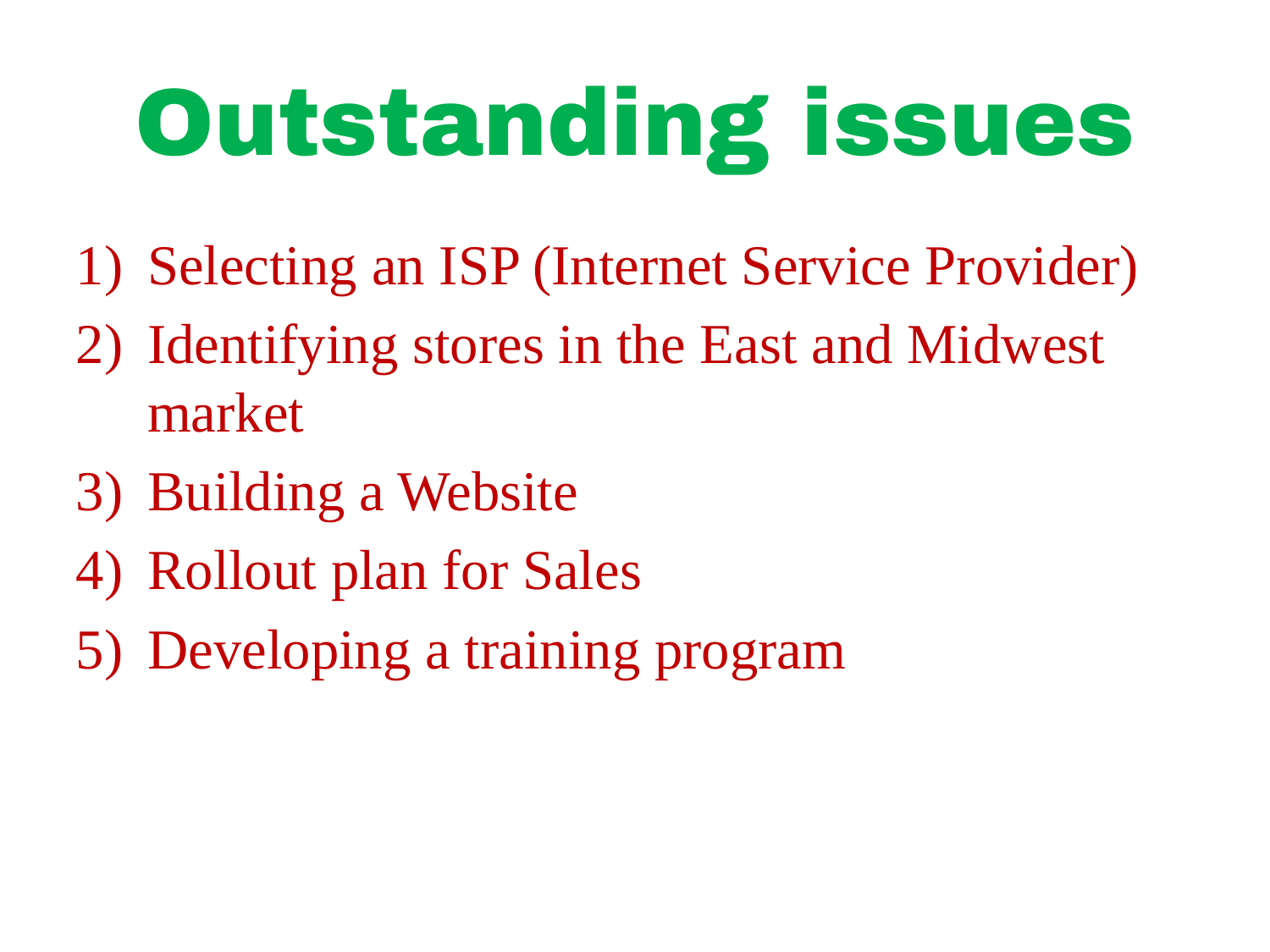

# Outstanding issues
Selecting an ISP (Internet Service Provider)
Identifying stores in the East and Midwest market
Building a Website
Rollout plan for Sales
Developing a training program